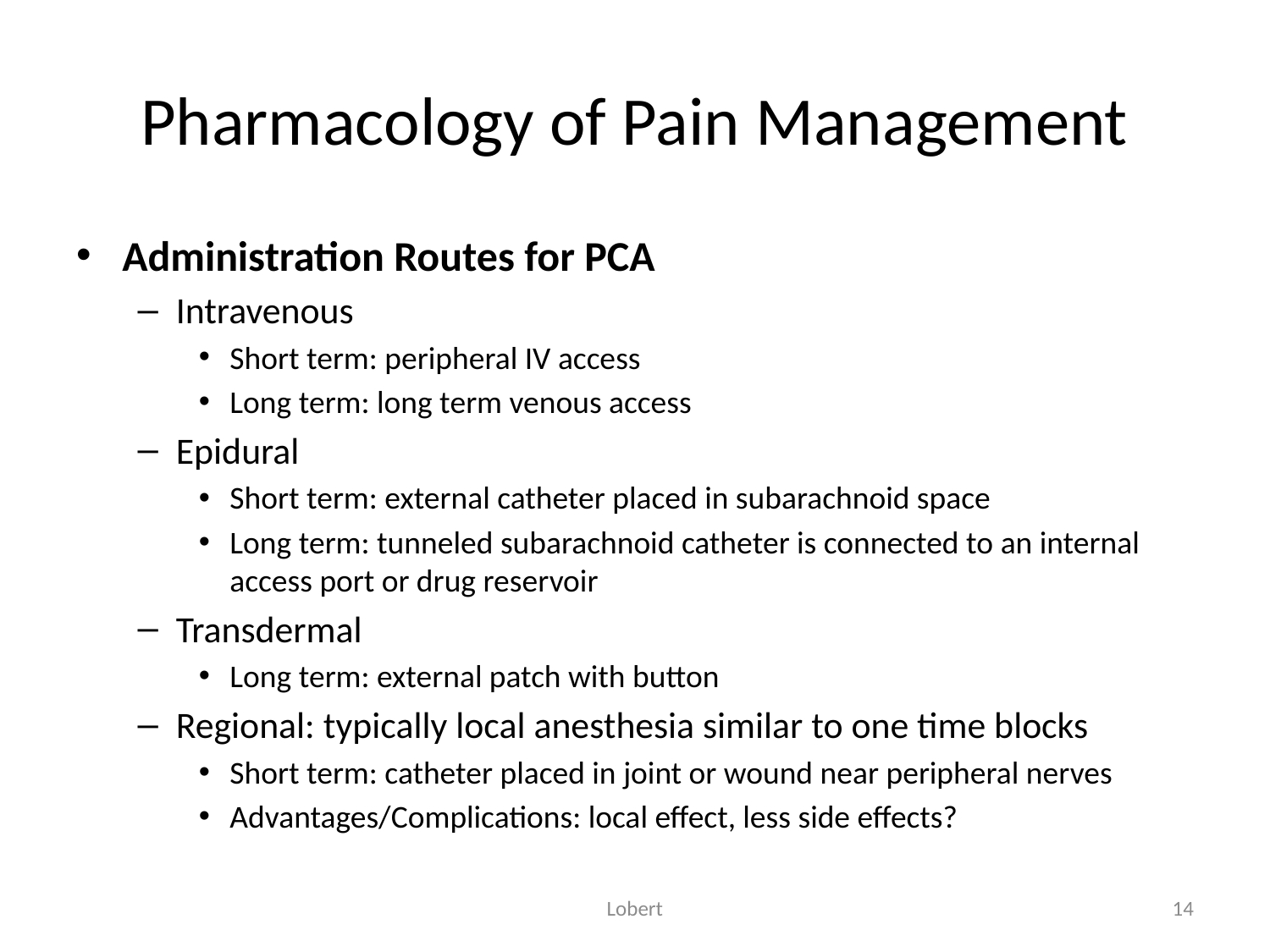

# Pharmacology of Pain Management
Administration Routes for PCA
Intravenous
Short term: peripheral IV access
Long term: long term venous access
Epidural
Short term: external catheter placed in subarachnoid space
Long term: tunneled subarachnoid catheter is connected to an internal access port or drug reservoir
Transdermal
Long term: external patch with button
Regional: typically local anesthesia similar to one time blocks
Short term: catheter placed in joint or wound near peripheral nerves
Advantages/Complications: local effect, less side effects?
Lobert
14